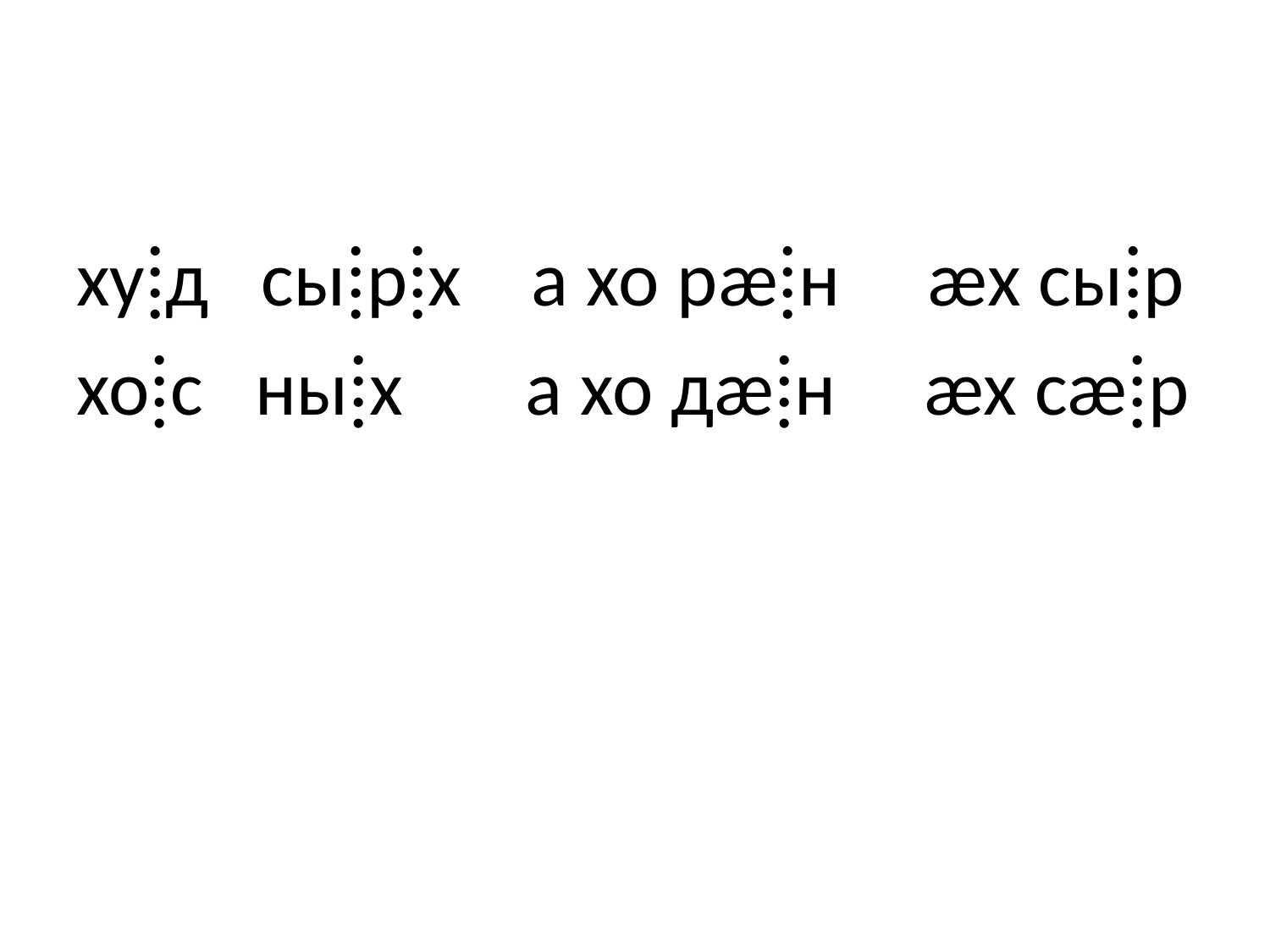

#
ху⁞д   сы⁞р⁞х    а хо рӕ⁞н     ӕх сы⁞р
хо⁞с   ны⁞х       а хо дӕ⁞н     ӕх сӕ⁞р